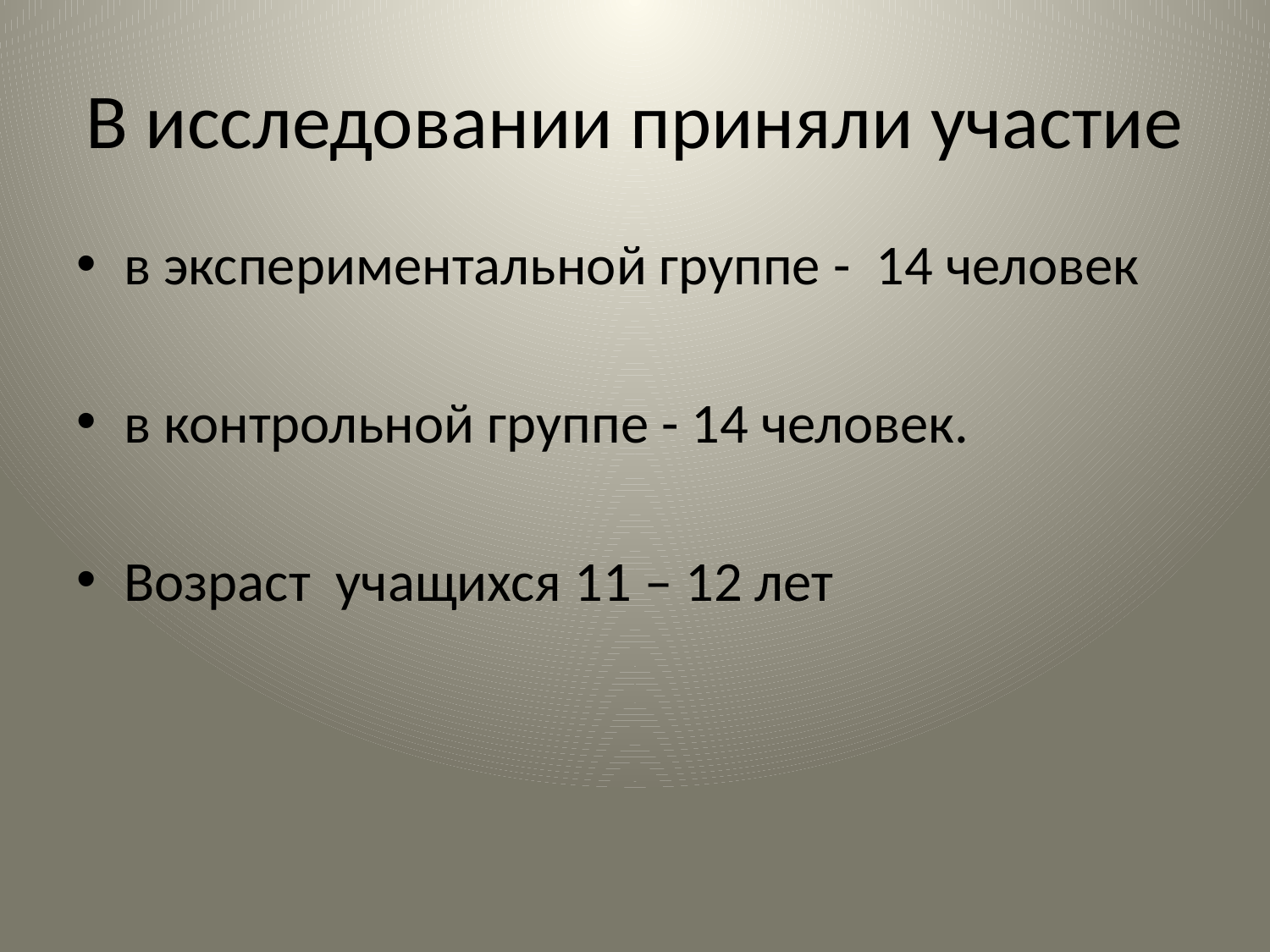

# В исследовании приняли участие
в экспериментальной группе -  14 человек

в контрольной группе - 14 человек.

Возраст  учащихся 11 – 12 лет